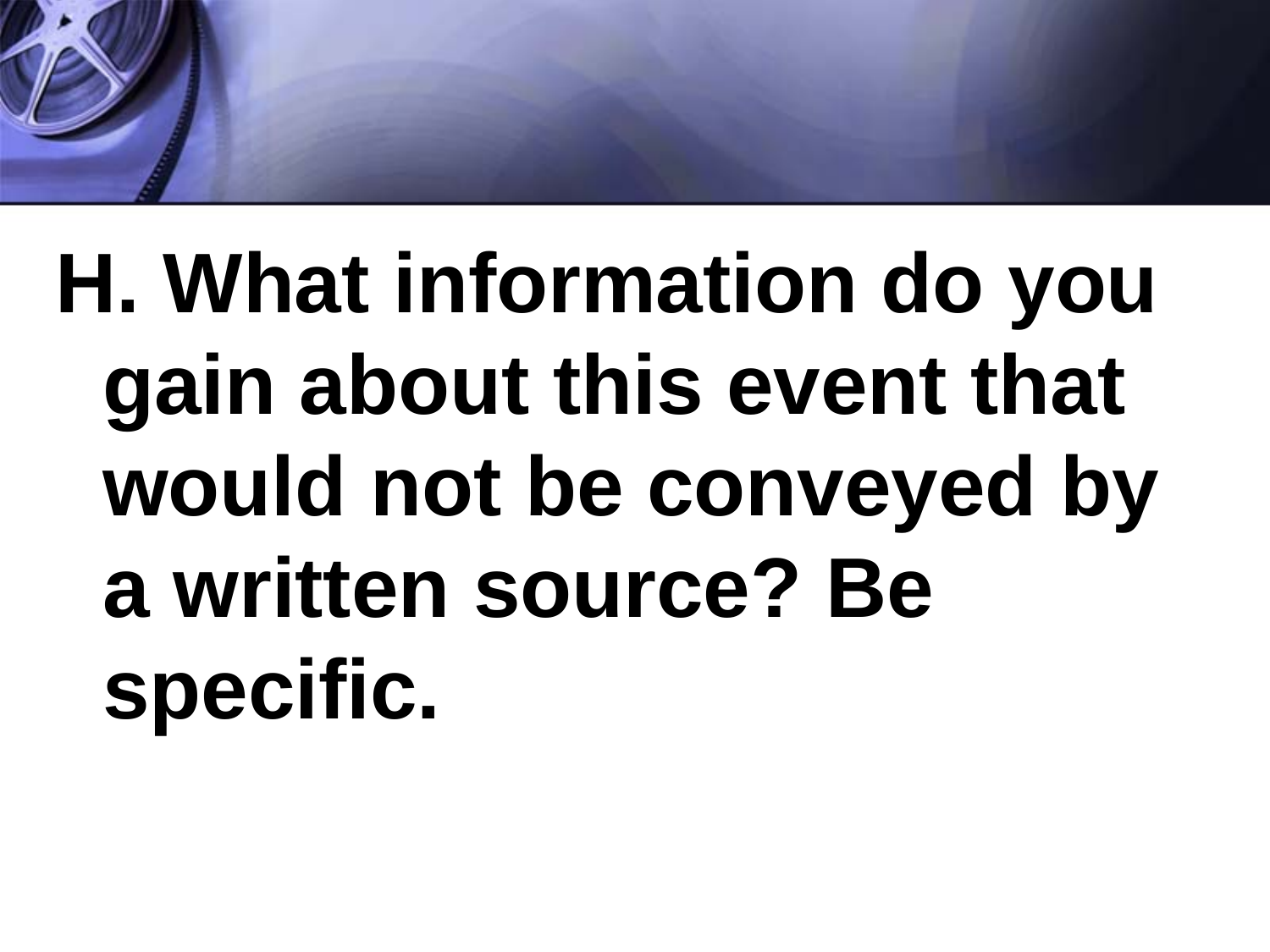

#
H. What information do you gain about this event that would not be conveyed by a written source? Be specific.